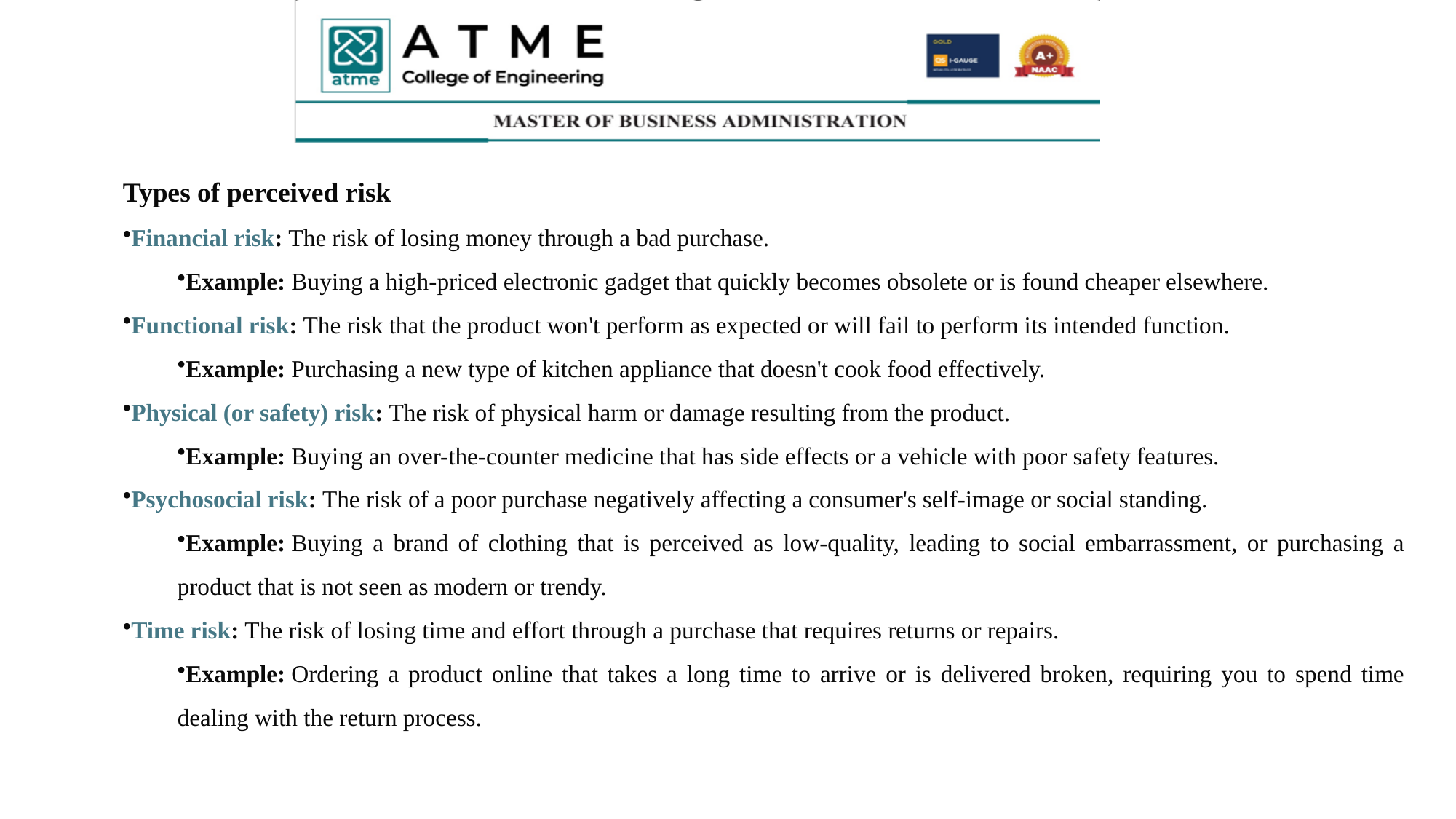

#
Types of perceived risk
Financial risk: The risk of losing money through a bad purchase.
Example: Buying a high-priced electronic gadget that quickly becomes obsolete or is found cheaper elsewhere.
Functional risk: The risk that the product won't perform as expected or will fail to perform its intended function.
Example: Purchasing a new type of kitchen appliance that doesn't cook food effectively.
Physical (or safety) risk: The risk of physical harm or damage resulting from the product.
Example: Buying an over-the-counter medicine that has side effects or a vehicle with poor safety features.
Psychosocial risk: The risk of a poor purchase negatively affecting a consumer's self-image or social standing.
Example: Buying a brand of clothing that is perceived as low-quality, leading to social embarrassment, or purchasing a product that is not seen as modern or trendy.
Time risk: The risk of losing time and effort through a purchase that requires returns or repairs.
Example: Ordering a product online that takes a long time to arrive or is delivered broken, requiring you to spend time dealing with the return process.